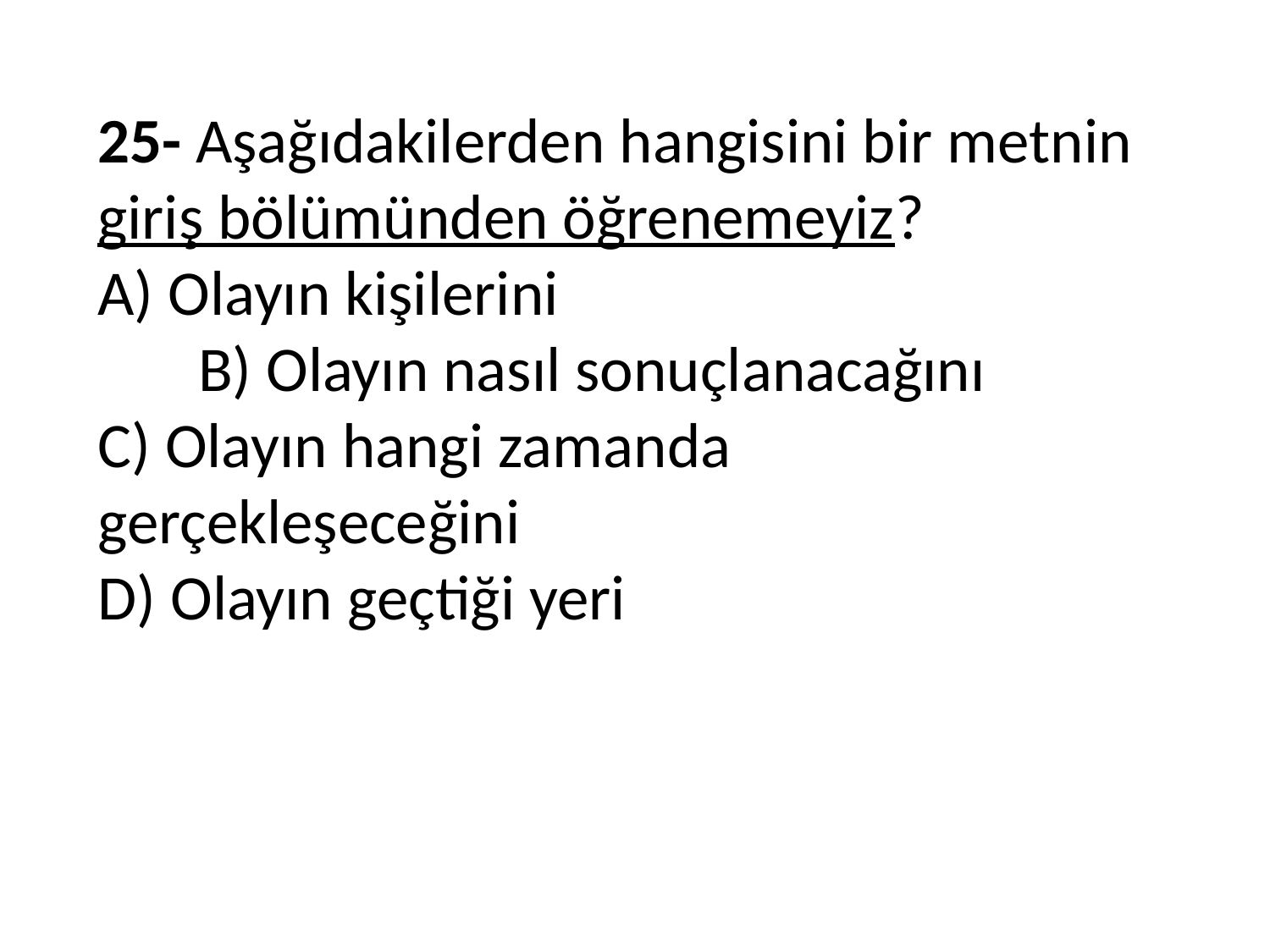

25- Aşağıdakilerden hangisini bir metnin giriş bölümünden öğrenemeyiz?
A) Olayın kişilerini                                                B) Olayın nasıl sonuçlanacağını
C) Olayın hangi zamanda gerçekleşeceğini
D) Olayın geçtiği yeri